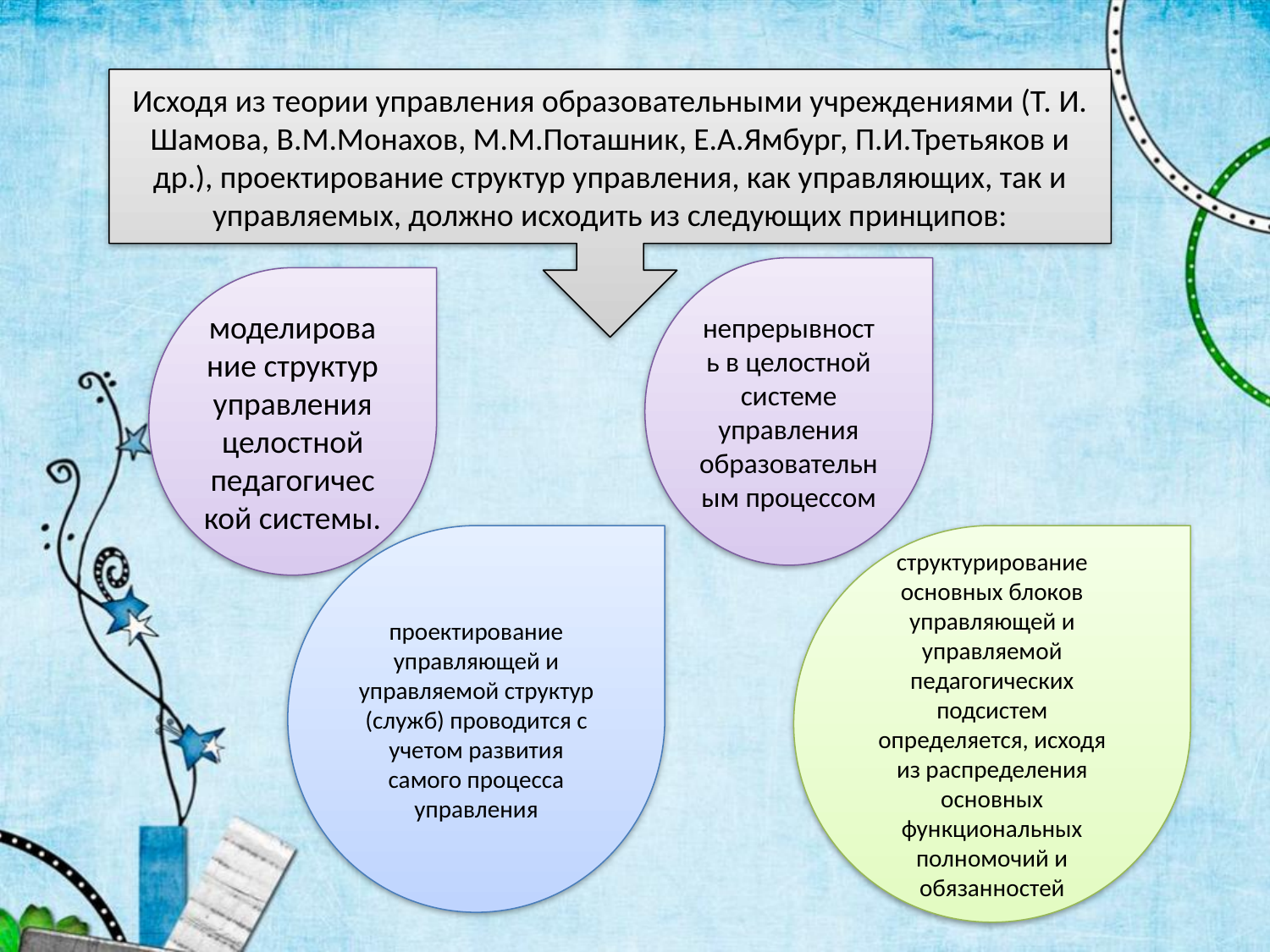

Исходя из теории управления образовательными учреждениями (Т. И. Шамова, В.М.Монахов, М.М.Поташник, Е.А.Ямбург, П.И.Третьяков и др.), проектирование структур управления, как управляющих, так и управляемых, должно исходить из следующих принципов:
непрерывность в целостной системе управления образовательным процессом
моделирование структур управления целостной педагогической системы.
проектирование управляющей и управляемой структур (служб) проводится с учетом развития самого процесса управления
структурирование основных блоков управляющей и управляемой педагогических подсистем определяется, исходя из распределения основных функциональных полномочий и обязанностей